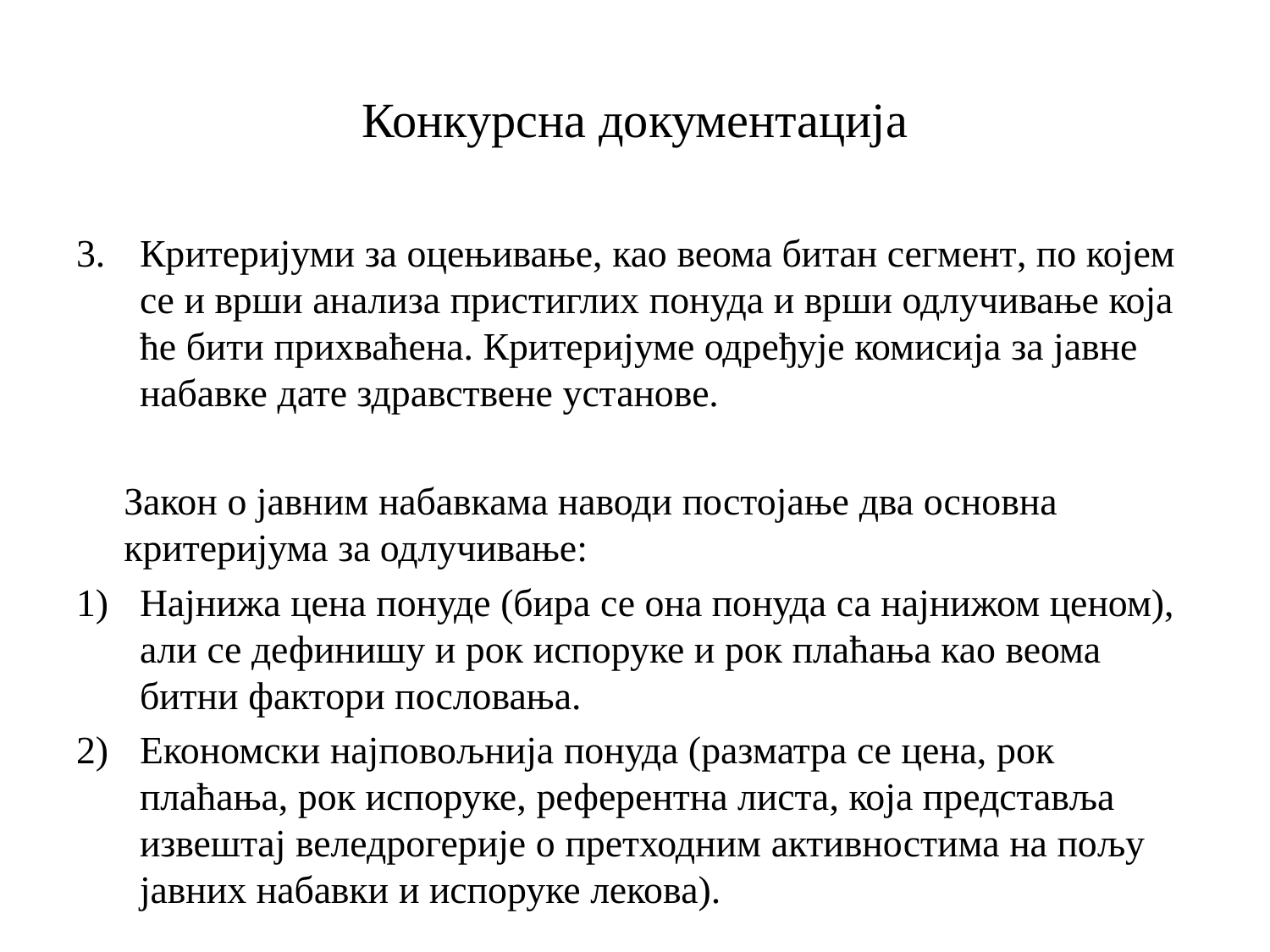

# Конкурсна документација
Критеријуми за оцењивање, као веома битан сегмент, по којем се и врши анализа пристиглих понуда и врши одлучивање која ће бити прихваћена. Критеријуме одређује комисија за јавне набавке дате здравствене установе.

	Закон о јавним набавкама наводи постојање два основна критеријума за одлучивање:
Најнижа цена понуде (бира се она понуда са најнижом ценом), али се дефинишу и рок испоруке и рок плаћања као веома битни фактори пословања.
Економски најповољнија понуда (разматра се цена, рок плаћања, рок испоруке, референтна листа, која представља извештај веледрогерије о претходним активностима на пољу јавних набавки и испоруке лекова).